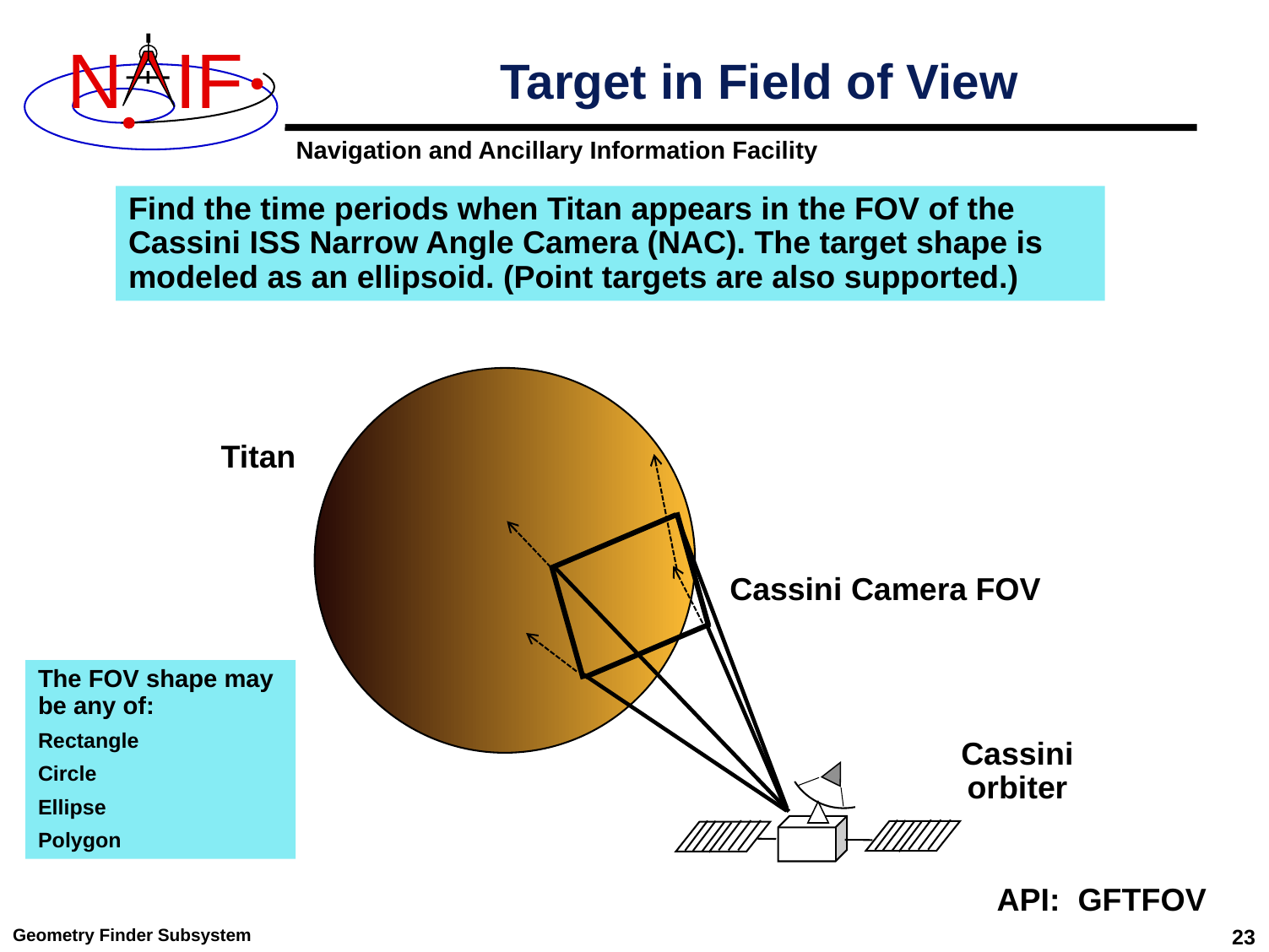

# Target in Field of View
Find the time periods when Titan appears in the FOV of the Cassini ISS Narrow Angle Camera (NAC). The target shape is modeled as an ellipsoid. (Point targets are also supported.)

Titan

Cassini Camera FOV

The FOV shape may be any of:
Rectangle
Circle
Ellipse
Polygon

Cassini orbiter

API:  GFTFOV
Geometry Finder Subsystem
23